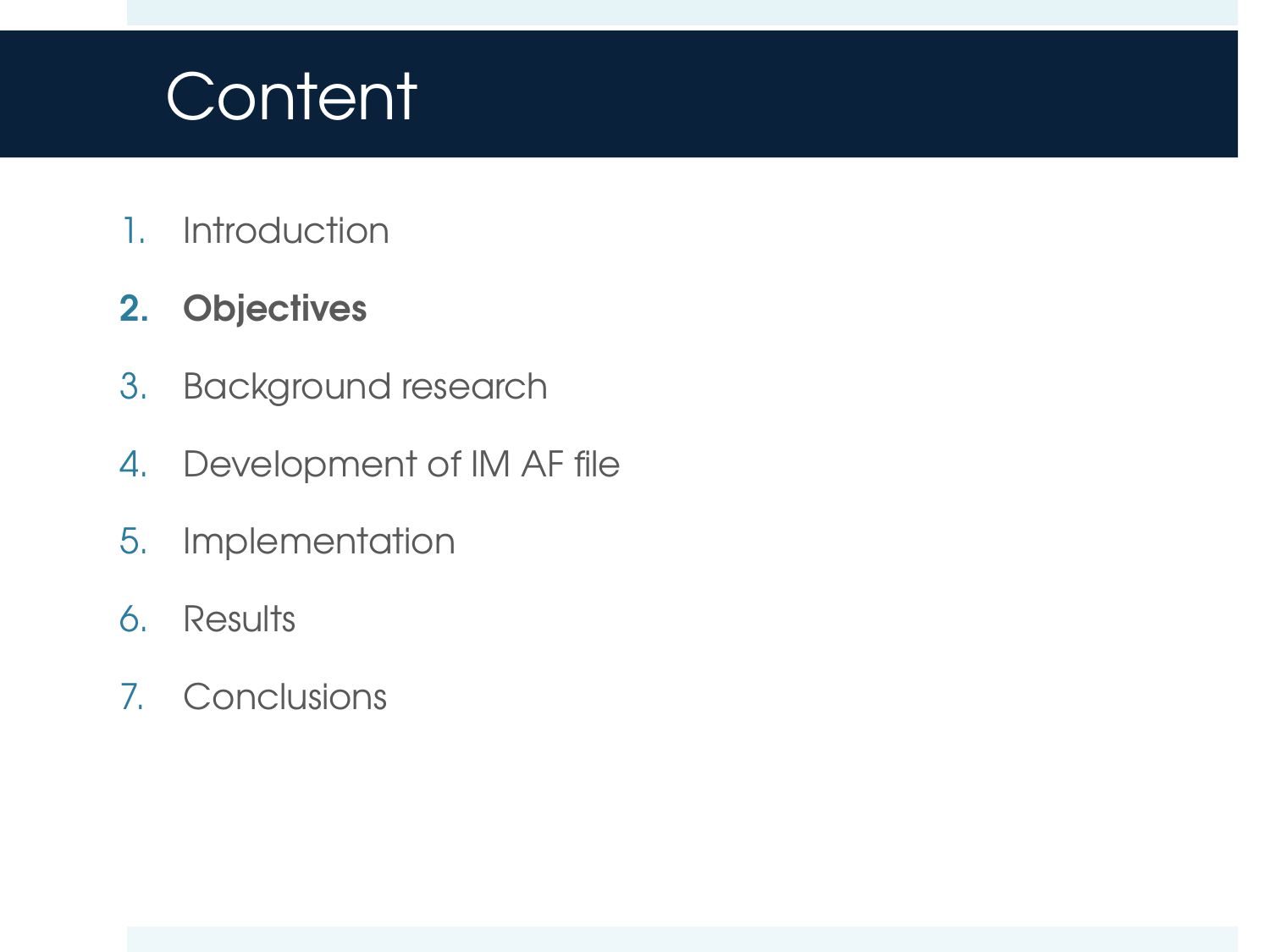

# Content
Introduction
Objectives
Background research
Development of IM AF file
Implementation
Results
Conclusions